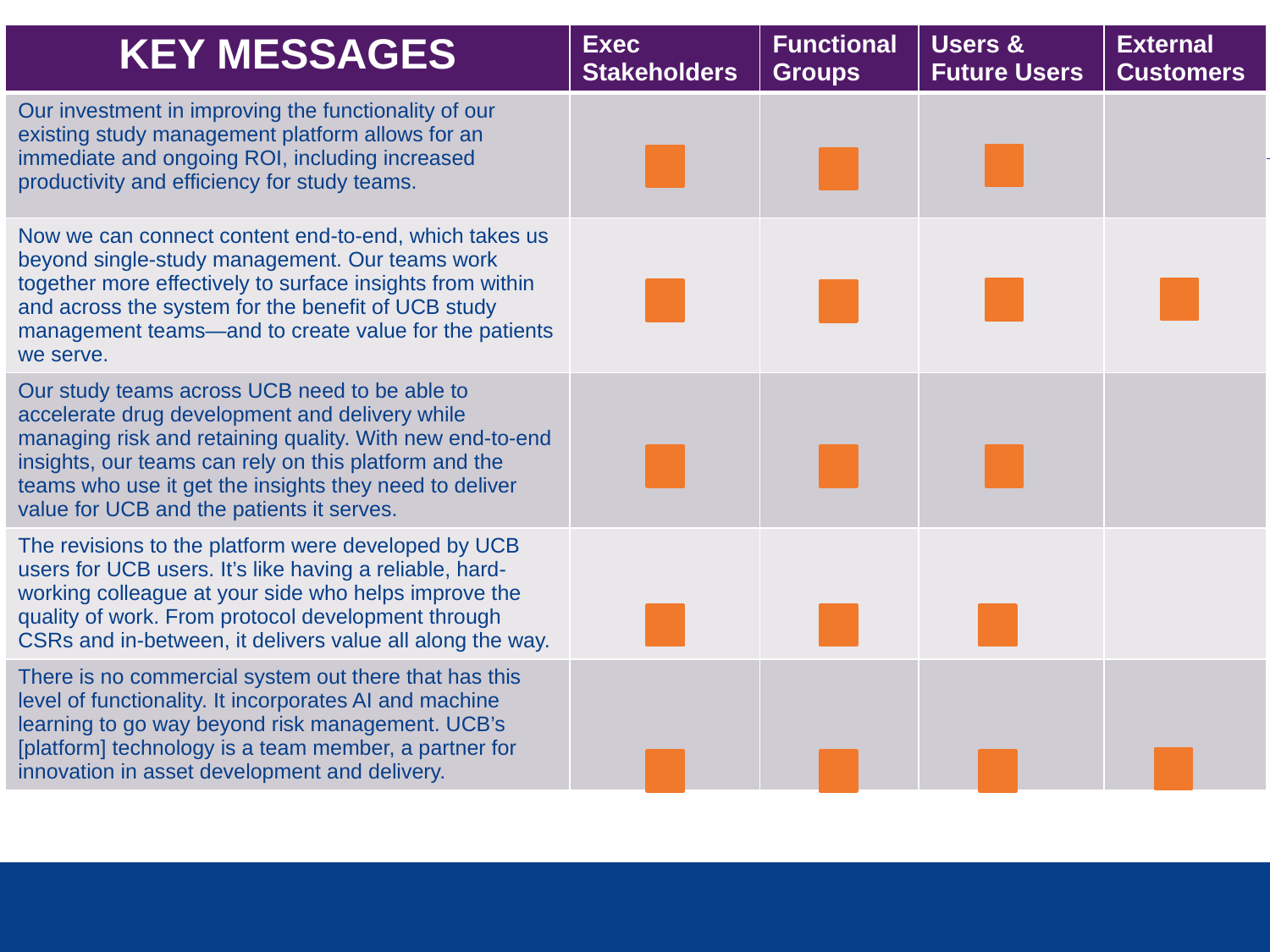

| KEY MESSAGES | Exec Stakeholders | Functional Groups | Users & Future Users | External Customers |
| --- | --- | --- | --- | --- |
| Our investment in improving the functionality of our existing study management platform allows for an immediate and ongoing ROI, including increased productivity and efficiency for study teams. |  |  |  |  |
| Now we can connect content end-to-end, which takes us beyond single-study management. Our teams work together more effectively to surface insights from within and across the system for the benefit of UCB study management teams—and to create value for the patients we serve. |  |  |  |  |
| Our study teams across UCB need to be able to accelerate drug development and delivery while managing risk and retaining quality. With new end-to-end insights, our teams can rely on this platform and the teams who use it get the insights they need to deliver value for UCB and the patients it serves. |  |  |  |  |
| The revisions to the platform were developed by UCB users for UCB users. It’s like having a reliable, hard-working colleague at your side who helps improve the quality of work. From protocol development through CSRs and in-between, it delivers value all along the way. |  |  |  |  |
| There is no commercial system out there that has this level of functionality. It incorporates AI and machine learning to go way beyond risk management. UCB’s [platform] technology is a team member, a partner for innovation in asset development and delivery. |  |  |  |  |
# Key messages